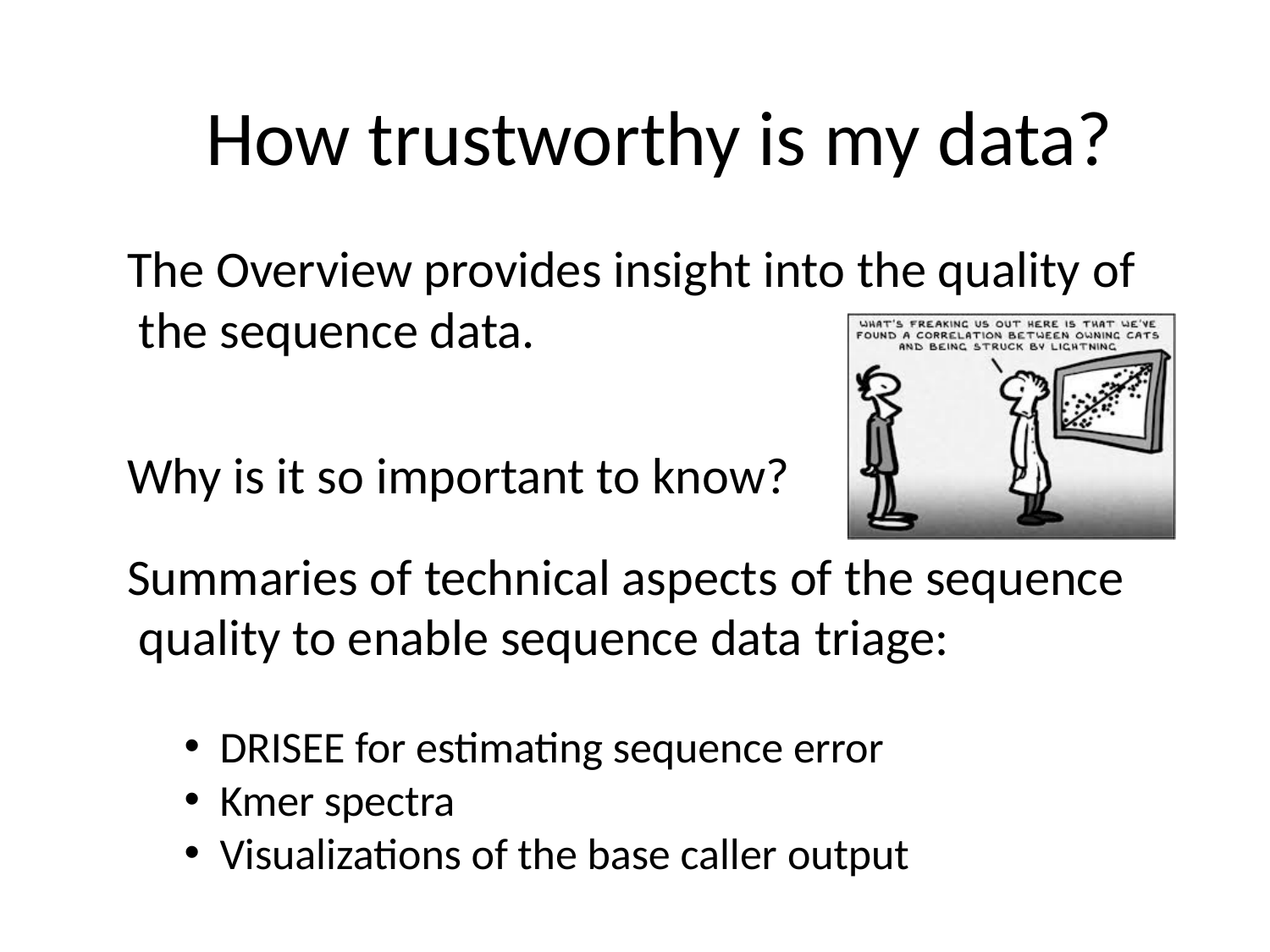

# How trustworthy is my data?
The Overview provides insight into the quality of  the sequence data.

Why is it so important to know?
Summaries of technical aspects of the sequence  quality to enable sequence data triage:

DRISEE for estimating sequence error
Kmer spectra
Visualizations of the base caller output